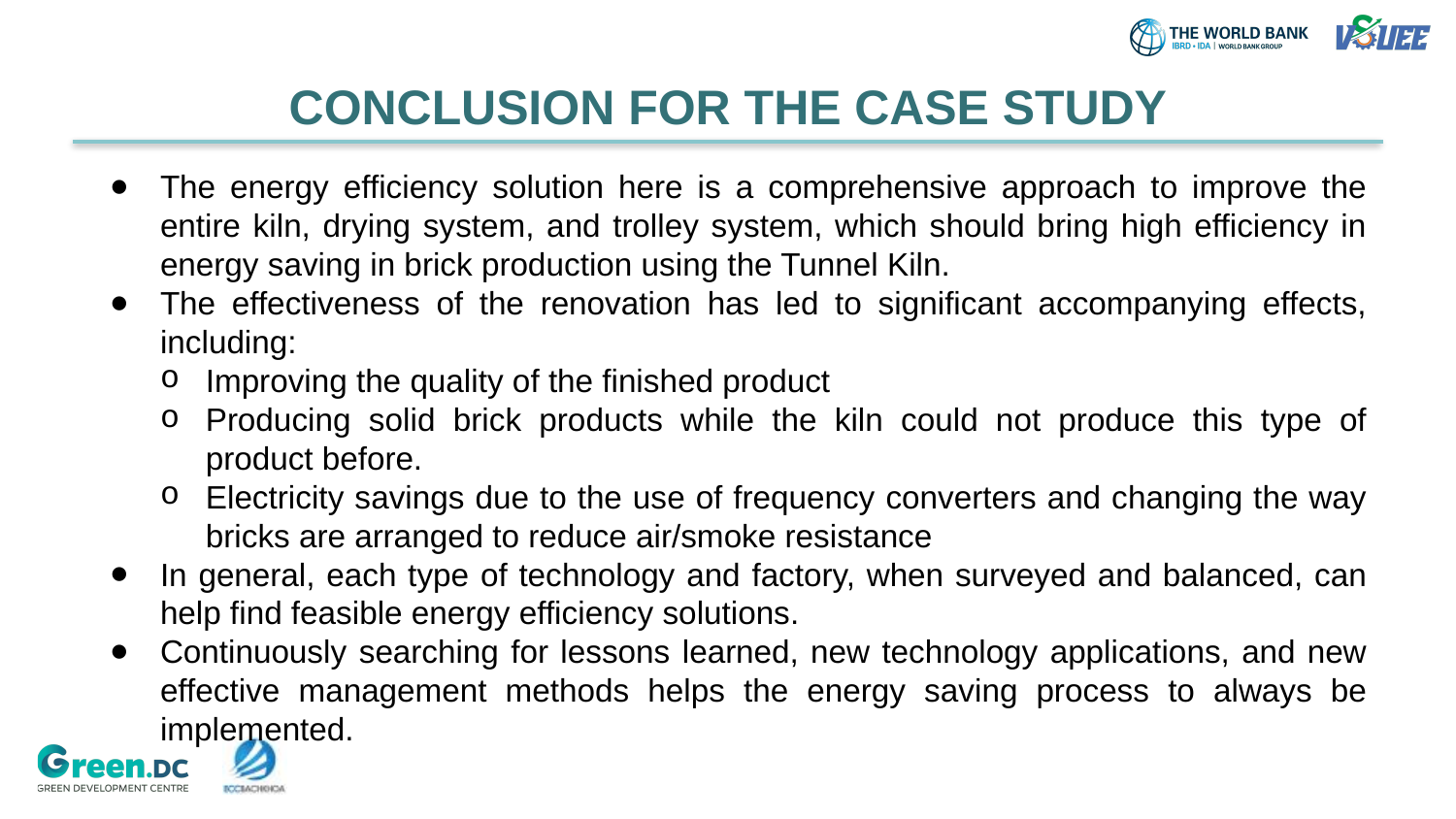

# CONCLUSION FOR THE CASE STUDY
The energy efficiency solution here is a comprehensive approach to improve the entire kiln, drying system, and trolley system, which should bring high efficiency in energy saving in brick production using the Tunnel Kiln.
The effectiveness of the renovation has led to significant accompanying effects, including:
Improving the quality of the finished product
Producing solid brick products while the kiln could not produce this type of product before.
Electricity savings due to the use of frequency converters and changing the way bricks are arranged to reduce air/smoke resistance
In general, each type of technology and factory, when surveyed and balanced, can help find feasible energy efficiency solutions.
Continuously searching for lessons learned, new technology applications, and new effective management methods helps the energy saving process to always be implemented.